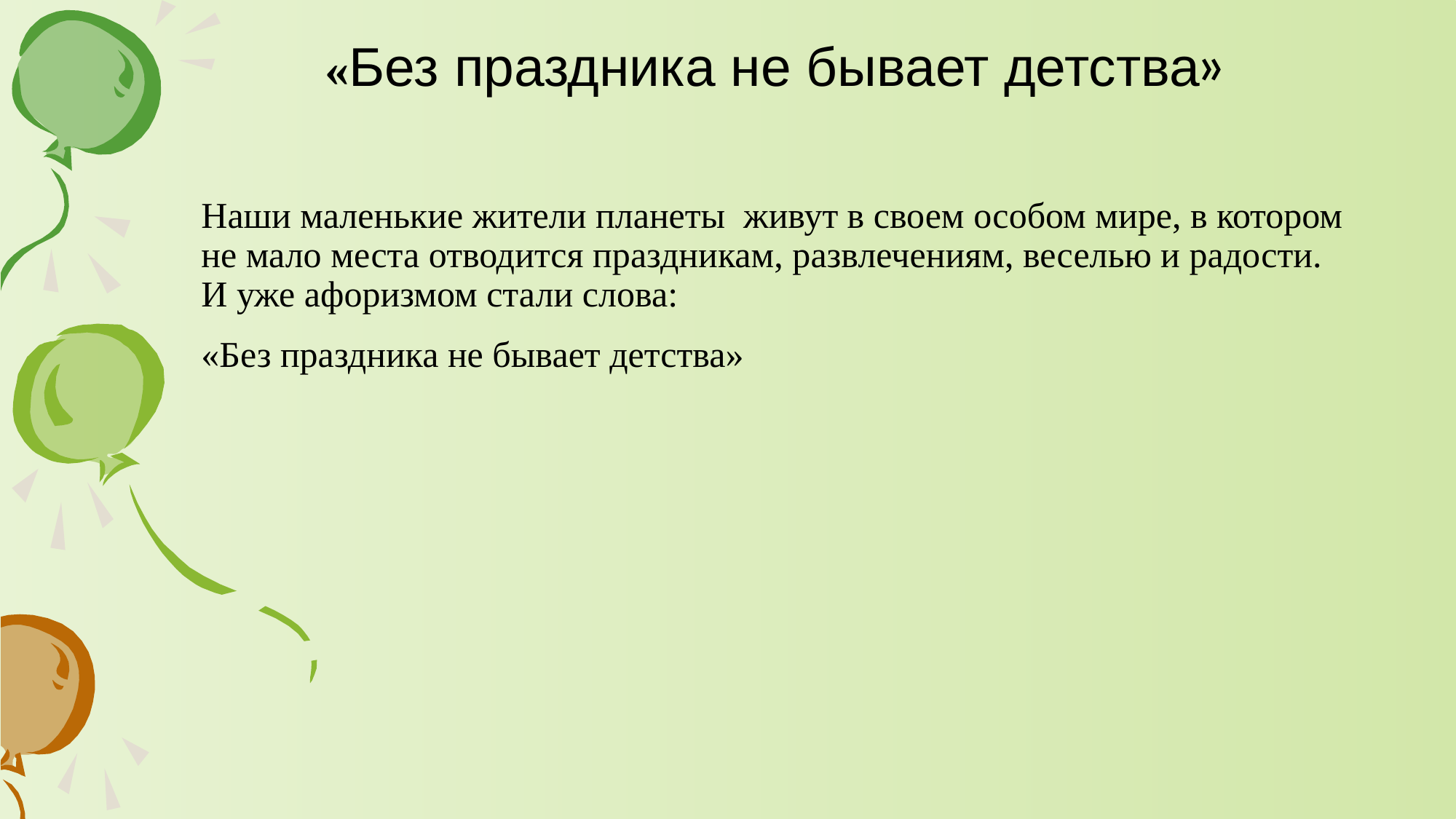

# «Без праздника не бывает детства»
Наши маленькие жители планеты  живут в своем особом мире, в котором не мало места отводится праздникам, развлечениям, веселью и радости. И уже афоризмом стали слова:
«Без праздника не бывает детства»